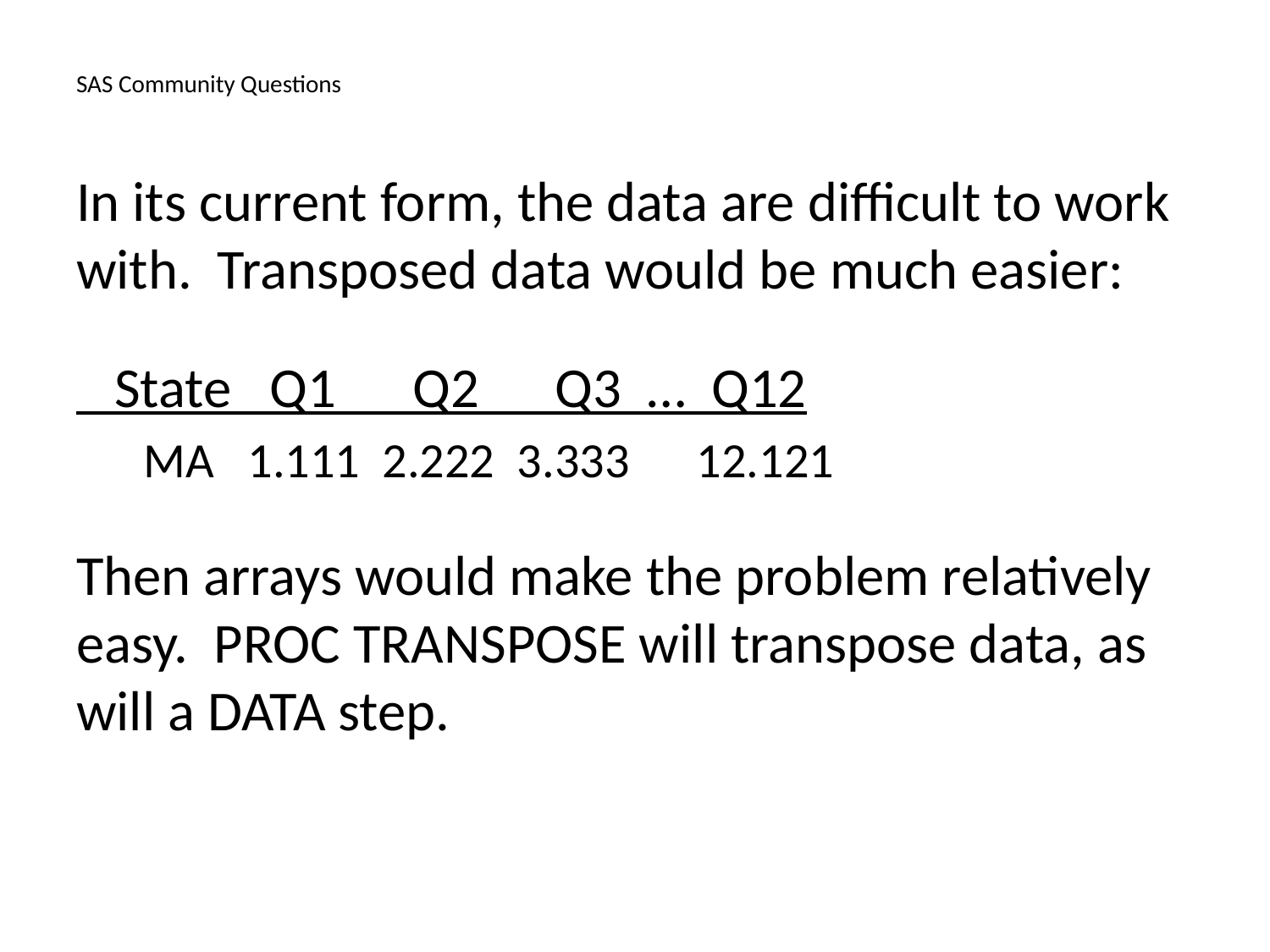

# SAS Community Questions
In its current form, the data are difficult to work with.  Transposed data would be much easier:

   State   Q1      Q2      Q3  …  Q12
      MA   1.111  2.222  3.333      12.121

Then arrays would make the problem relatively easy.  PROC TRANSPOSE will transpose data, as will a DATA step.